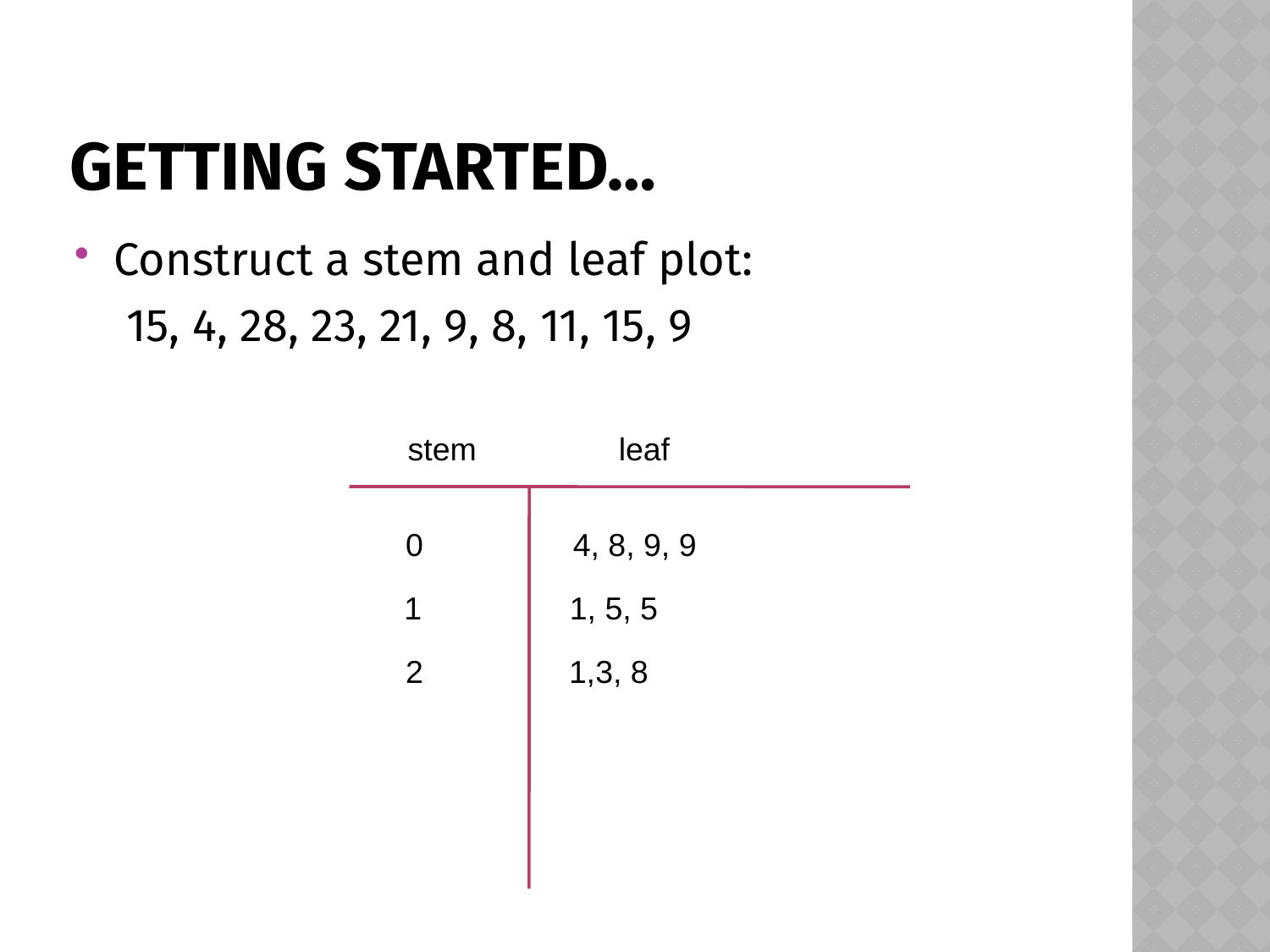

# Getting started…
Construct a stem and leaf plot:
	 15, 4, 28, 23, 21, 9, 8, 11, 15, 9
stem
leaf
0
4, 8, 9, 9
1
1, 5, 5
2
1,3, 8